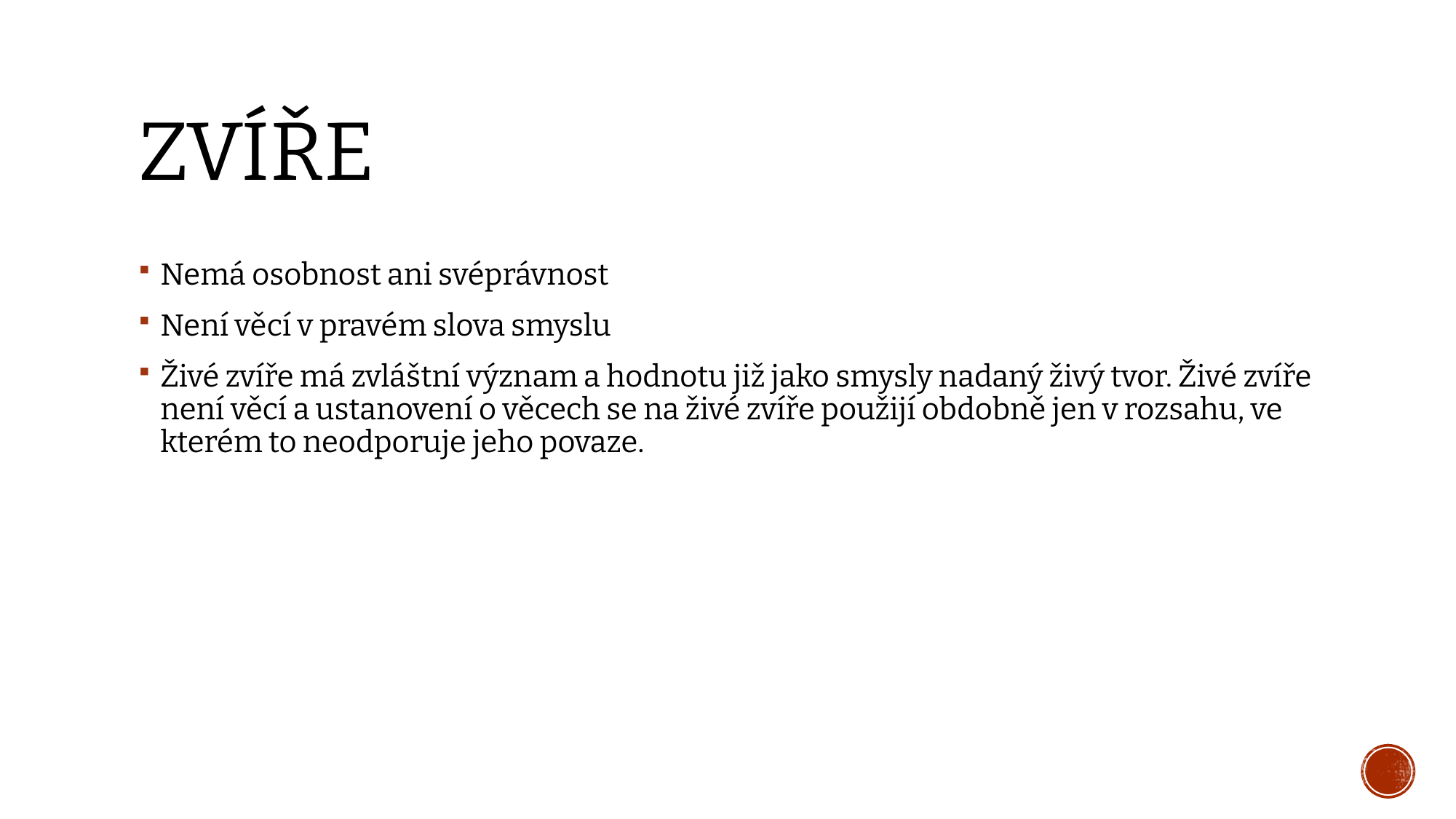

# Zvíře
Nemá osobnost ani svéprávnost
Není věcí v pravém slova smyslu
Živé zvíře má zvláštní význam a hodnotu již jako smysly nadaný živý tvor. Živé zvíře není věcí a ustanovení o věcech se na živé zvíře použijí obdobně jen v rozsahu, ve kterém to neodporuje jeho povaze.